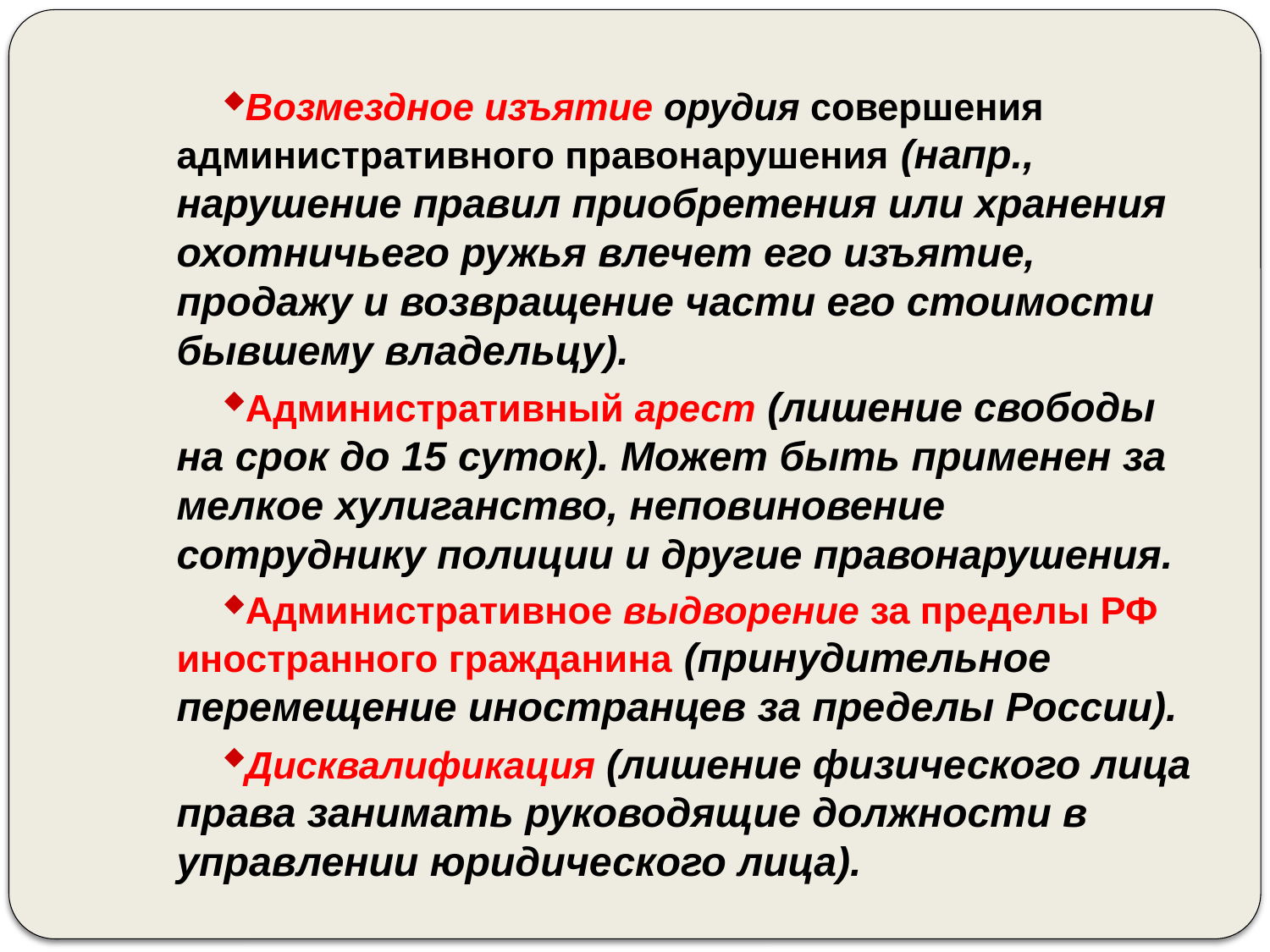

Возмездное изъятие орудия совершения административного правонарушения (напр., нарушение правил приобретения или хранения охотничьего ружья влечет его изъятие, продажу и возвращение части его стоимости бывшему владельцу).
Административный арест (лишение свободы на срок до 15 суток). Может быть применен за мелкое хулиганство, неповиновение сотруднику полиции и другие правонарушения.
Административное выдворение за пределы РФ иностранного гражданина (принудительное перемещение иностранцев за пределы России).
Дисквалификация (лишение физического лица права занимать руководящие должности в управлении юридического лица).